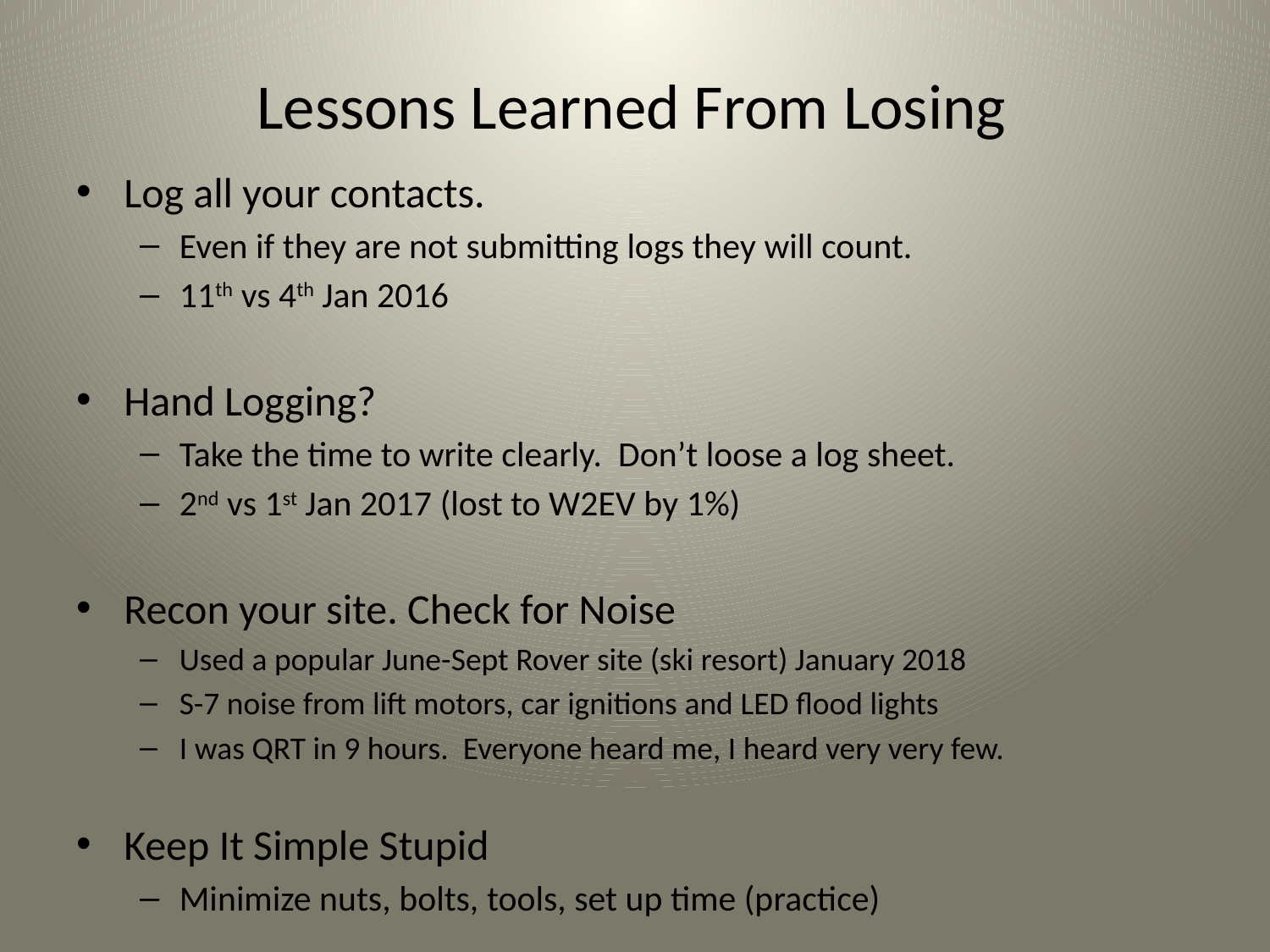

# Lessons Learned From Losing
Log all your contacts.
Even if they are not submitting logs they will count.
11th vs 4th Jan 2016

Hand Logging?
Take the time to write clearly.  Don’t loose a log sheet.
2nd vs 1st Jan 2017 (lost to W2EV by 1%)

Recon your site. Check for Noise
Used a popular June-Sept Rover site (ski resort) January 2018
S-7 noise from lift motors, car ignitions and LED flood lights
I was QRT in 9 hours.  Everyone heard me, I heard very very few.

Keep It Simple Stupid
Minimize nuts, bolts, tools, set up time (practice)